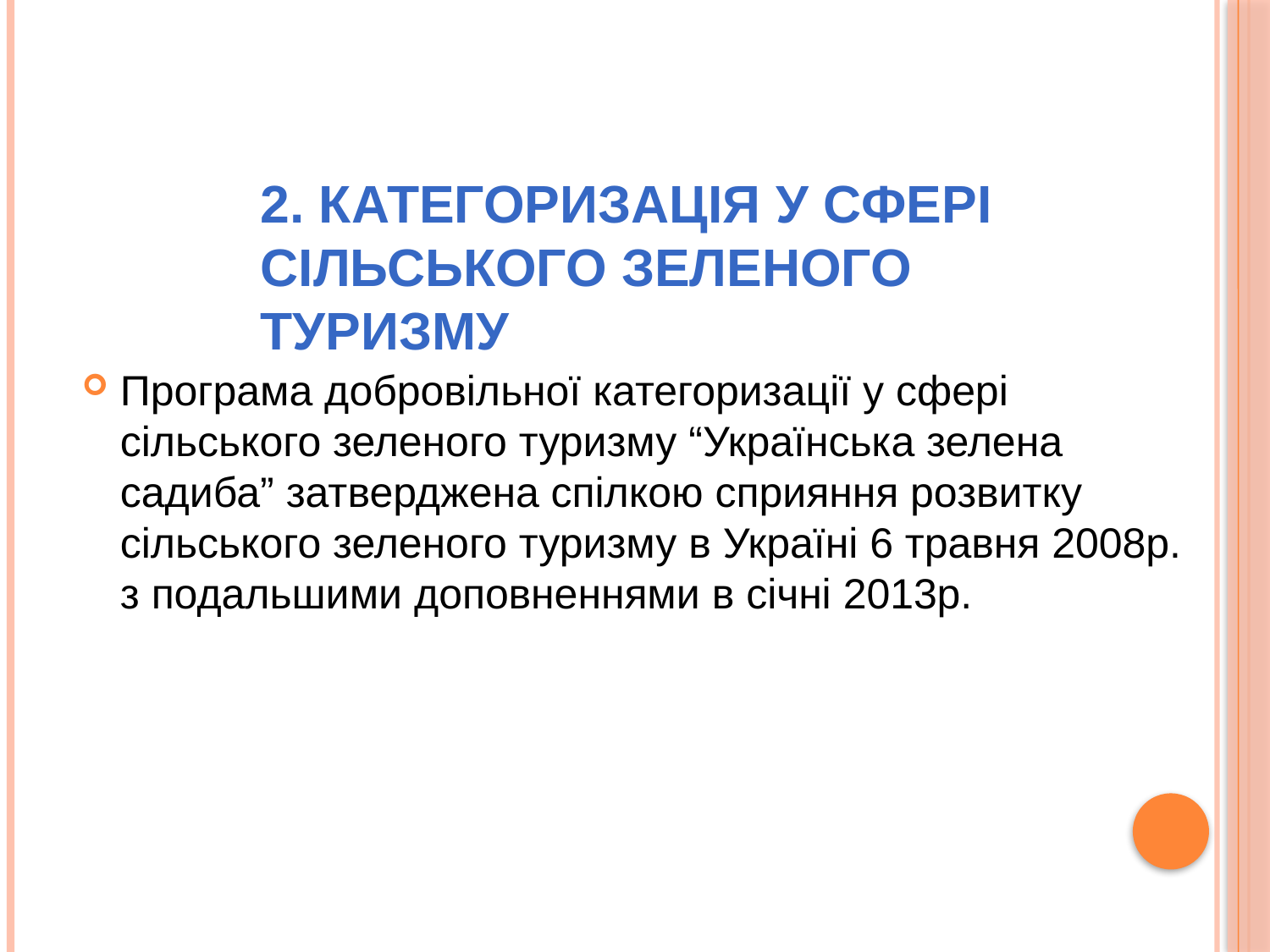

# 2. Категоризація у сфері сільського зеленого туризму
Програма добровільної категоризації у сфері сільського зеленого туризму “Українська зелена садиба” затверджена спілкою сприяння розвитку сільського зеленого туризму в Україні 6 травня 2008р. з подальшими доповненнями в січні 2013р.